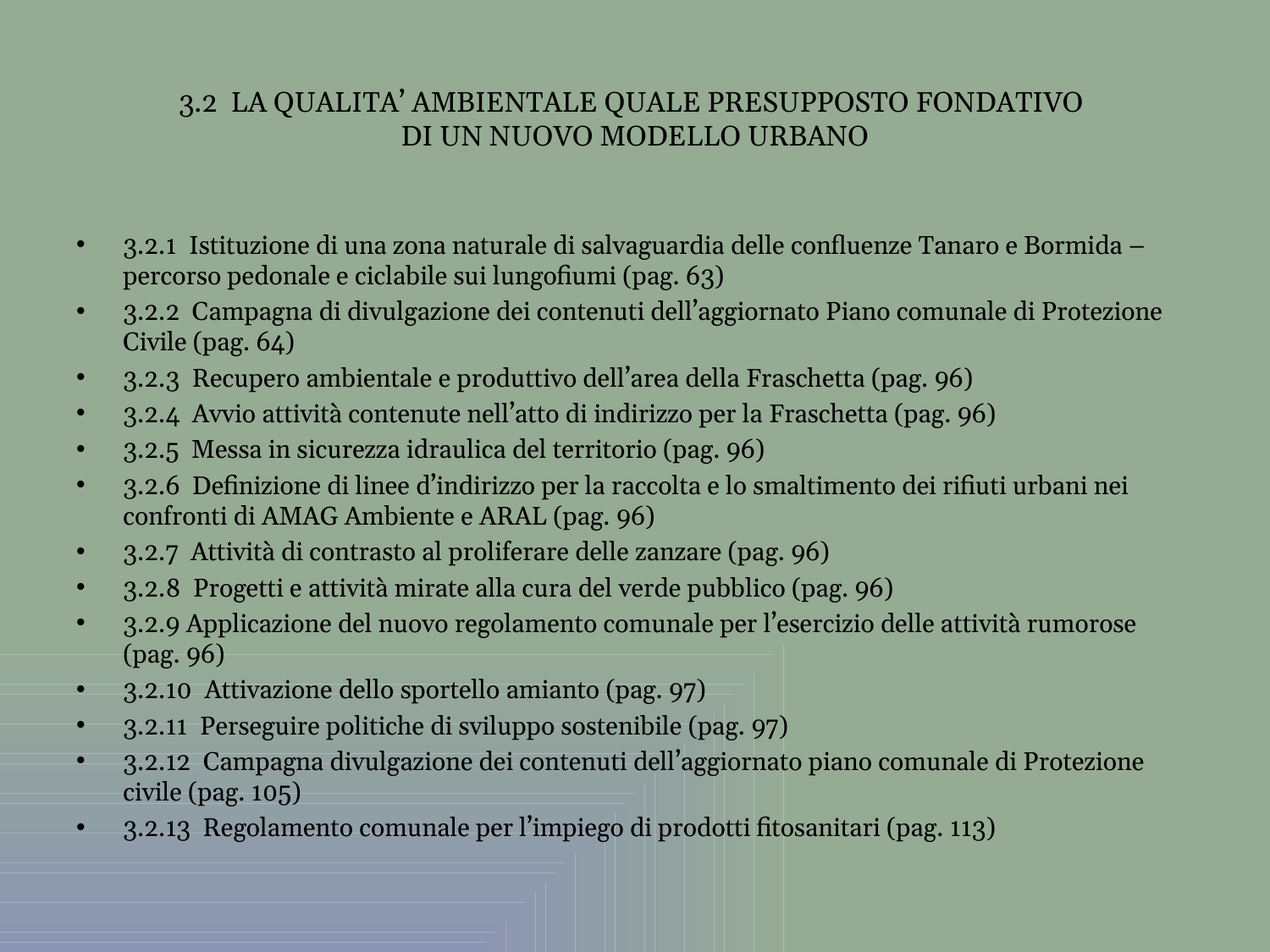

# 3.2  LA QUALITA’ AMBIENTALE QUALE PRESUPPOSTO FONDATIVO DI UN NUOVO MODELLO URBANO
3.2.1  Istituzione di una zona naturale di salvaguardia delle confluenze Tanaro e Bormida – percorso pedonale e ciclabile sui lungofiumi (pag. 63)
3.2.2  Campagna di divulgazione dei contenuti dell’aggiornato Piano comunale di Protezione Civile (pag. 64)
3.2.3  Recupero ambientale e produttivo dell’area della Fraschetta (pag. 96)
3.2.4  Avvio attività contenute nell’atto di indirizzo per la Fraschetta (pag. 96)
3.2.5  Messa in sicurezza idraulica del territorio (pag. 96)
3.2.6  Definizione di linee d’indirizzo per la raccolta e lo smaltimento dei rifiuti urbani nei confronti di AMAG Ambiente e ARAL (pag. 96)
3.2.7  Attività di contrasto al proliferare delle zanzare (pag. 96)
3.2.8  Progetti e attività mirate alla cura del verde pubblico (pag. 96)
3.2.9 Applicazione del nuovo regolamento comunale per l’esercizio delle attività rumorose (pag. 96)
3.2.10  Attivazione dello sportello amianto (pag. 97)
3.2.11  Perseguire politiche di sviluppo sostenibile (pag. 97)
3.2.12  Campagna divulgazione dei contenuti dell’aggiornato piano comunale di Protezione civile (pag. 105)
3.2.13  Regolamento comunale per l’impiego di prodotti fitosanitari (pag. 113)